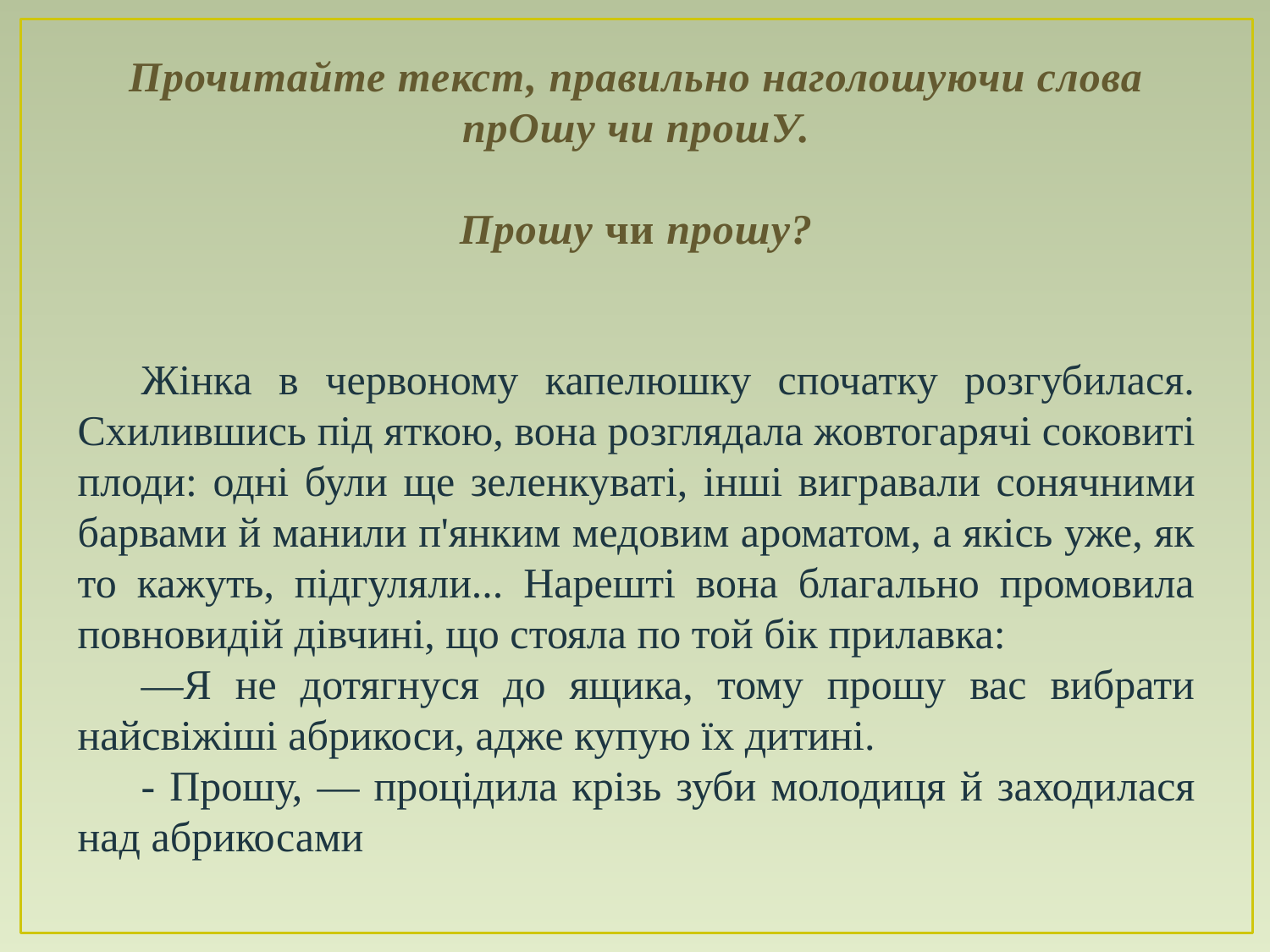

# Прочитайте текст, правильно наголошуючи слова прОшу чи прошУ. Прошу чи прошу?
Жінка в червоному капелюшку спочатку розгубилася. Схилившись під яткою, вона розглядала жовтогарячі сокови­ті плоди: одні були ще зеленкуваті, інші вигравали сонячни­ми барвами й манили п'янким медовим ароматом, а якісь уже, як то кажуть, підгуляли... Нарешті вона благально промовила повновидій дівчині, що стояла по той бік при­лавка:
—Я не дотягнуся до ящика, тому прошу вас вибрати найсвіжіші абрикоси, адже купую їх дитині.
- Прошу, — процідила крізь зуби молодиця й заходи­лася над абрикосами